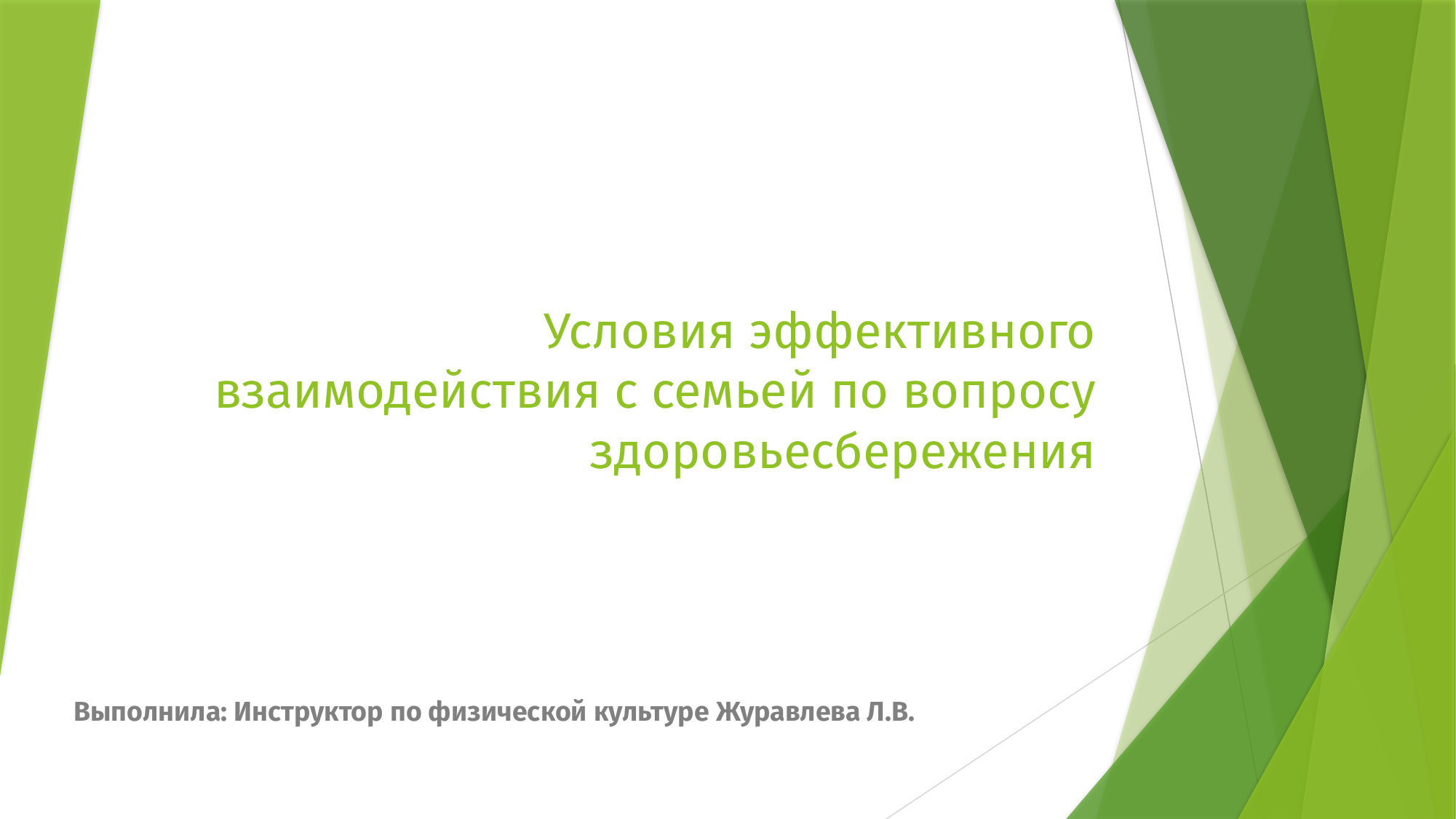

# Условия эффективного взаимодействия с семьей по вопросу здоровьесбережения
Выполнила: Инструктор по физической культуре Журавлева Л.В.